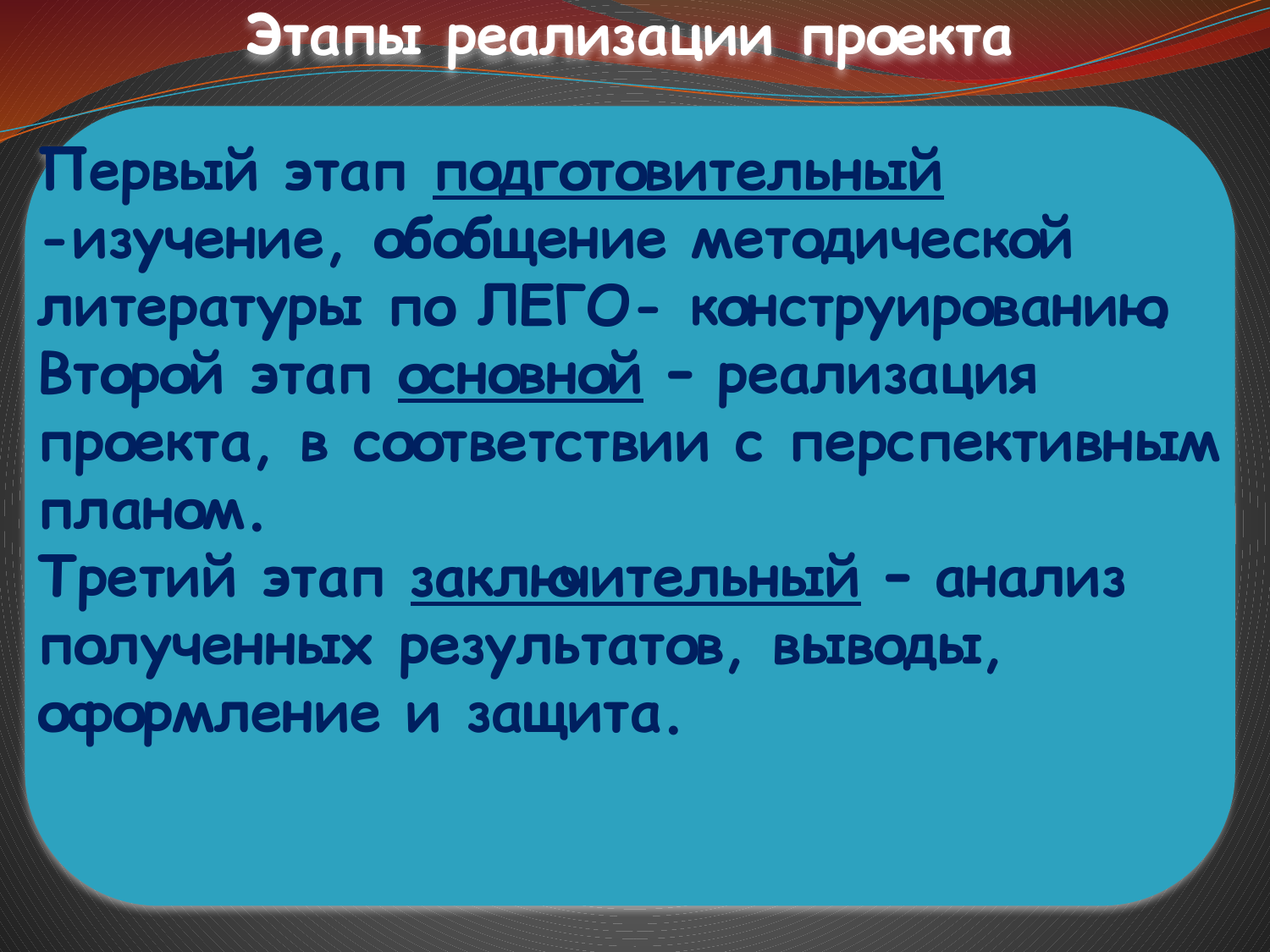

Этапы реализации проекта

Первый этап подготовительный
-изучение, обобщение методической
литературы по ЛЕГО- конструированию.
Второй этап основной – реализация
проекта, в соответствии с перспективным
планом.
Третий этап заключительный – анализ
полученных результатов, выводы,
оформление и защита.